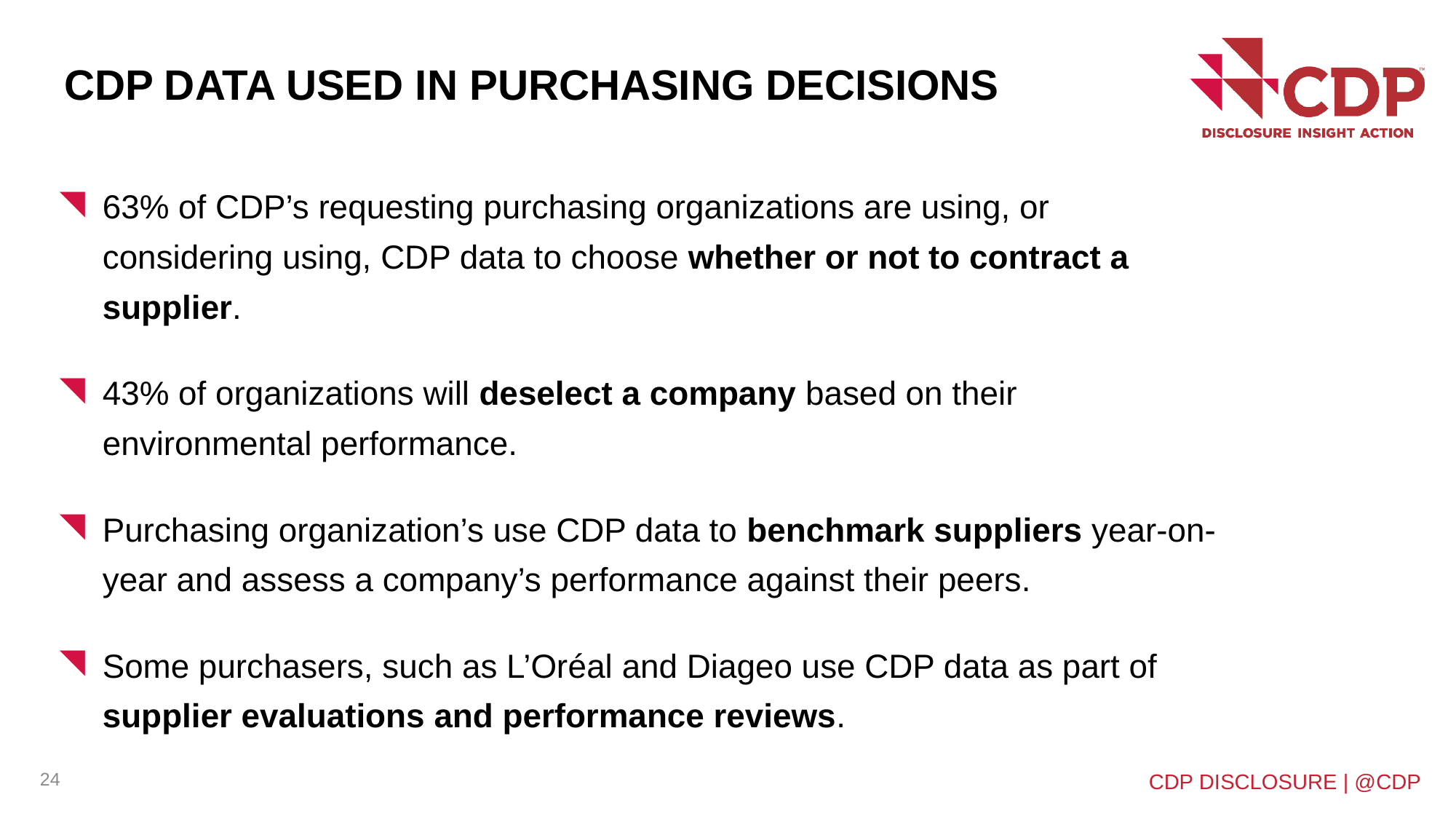

# CDP DATA USED IN PURCHASING DECISIONS
63% of CDP’s requesting purchasing organizations are using, or considering using, CDP data to choose whether or not to contract a supplier.
43% of organizations will deselect a company based on their environmental performance.
Purchasing organization’s use CDP data to benchmark suppliers year-on-year and assess a company’s performance against their peers.
Some purchasers, such as L’Oréal and Diageo use CDP data as part of supplier evaluations and performance reviews.
24
CDP DISCLOSURE | @CDP